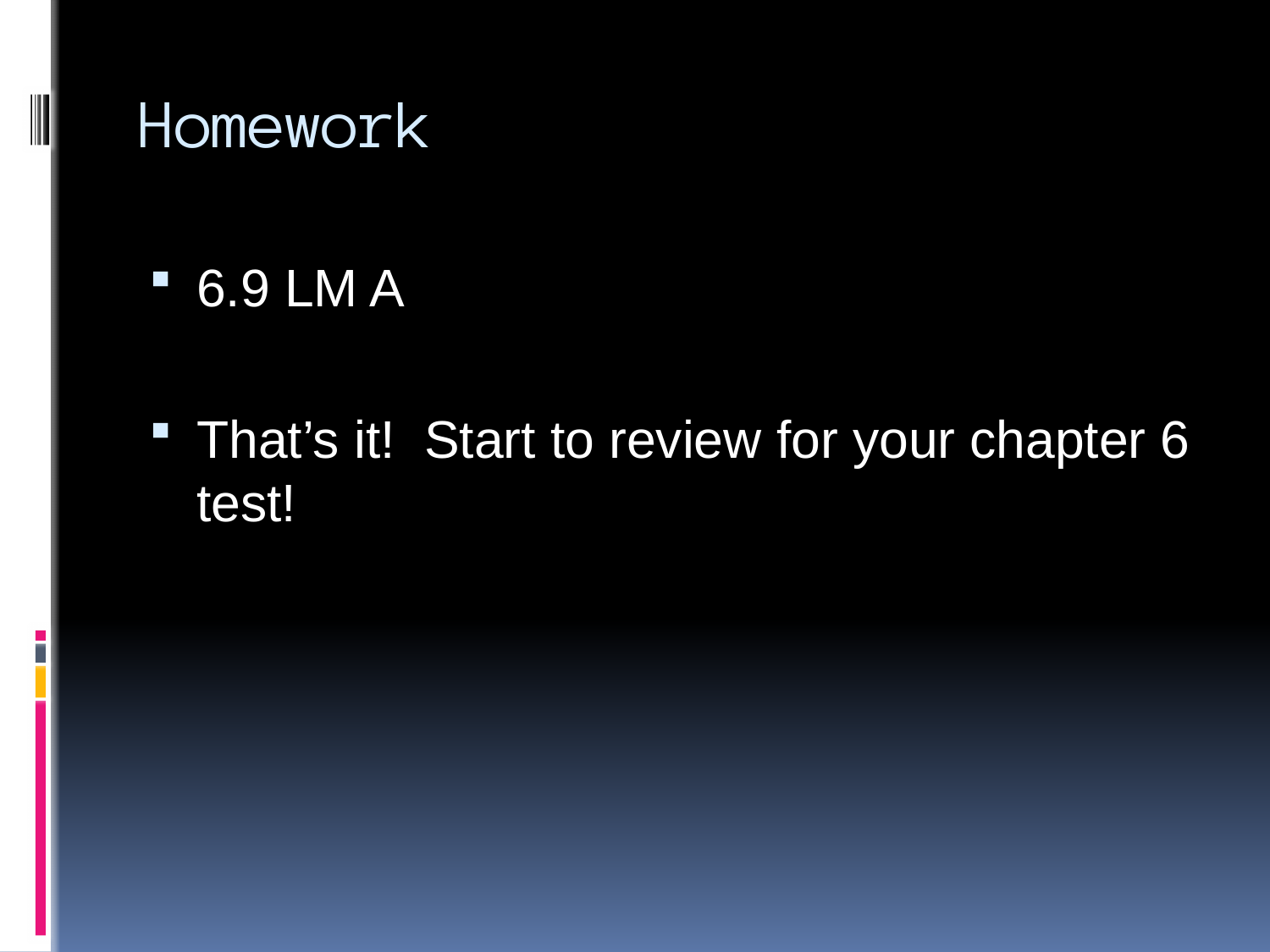

# Homework
6.9 LM A

That’s it!  Start to review for your chapter 6 test!